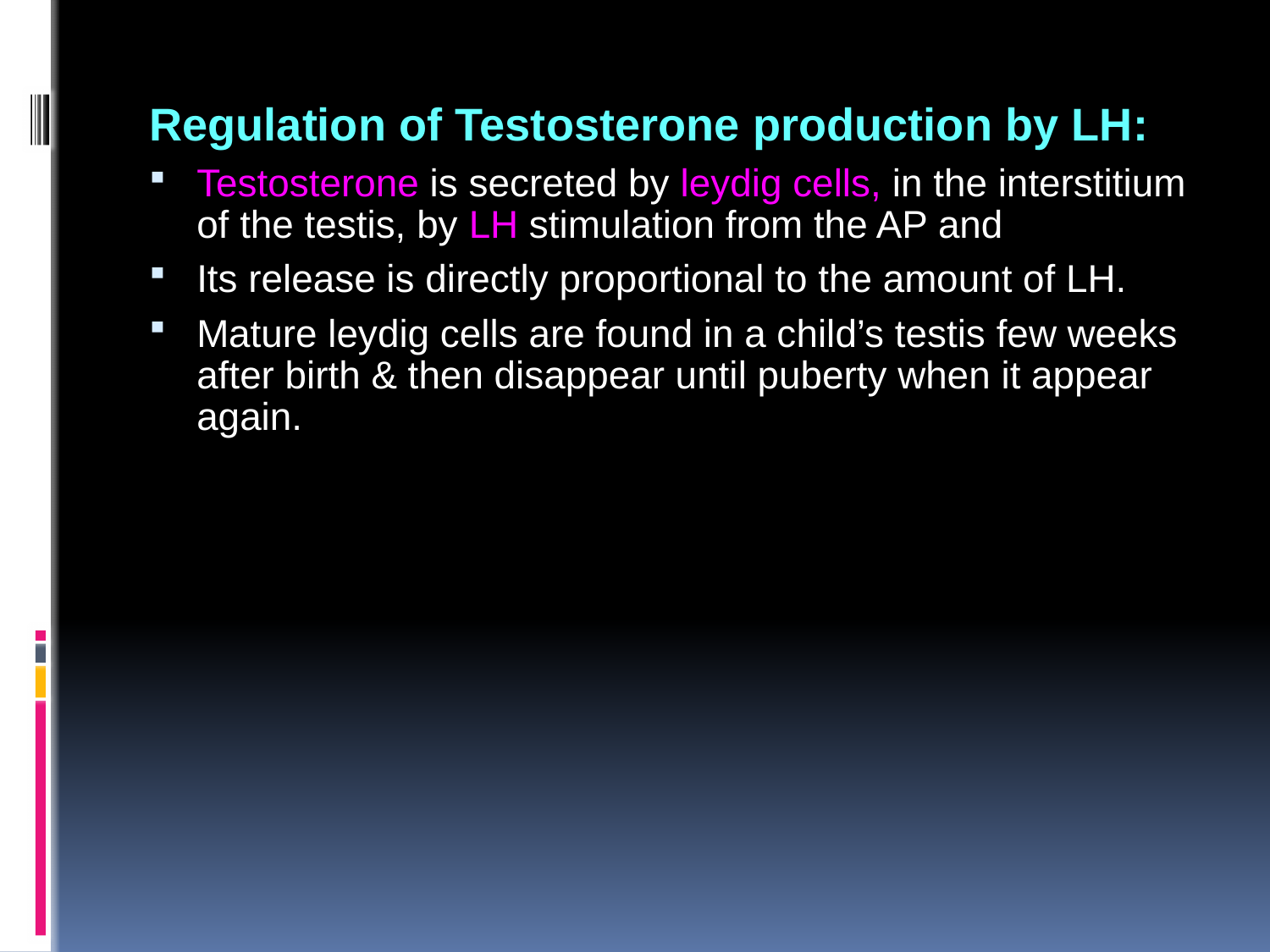

Regulation of Testosterone production by LH:
Testosterone is secreted by leydig cells, in the interstitium of the testis, by LH stimulation from the AP and
Its release is directly proportional to the amount of LH.
Mature leydig cells are found in a child’s testis few weeks after birth & then disappear until puberty when it appear again.